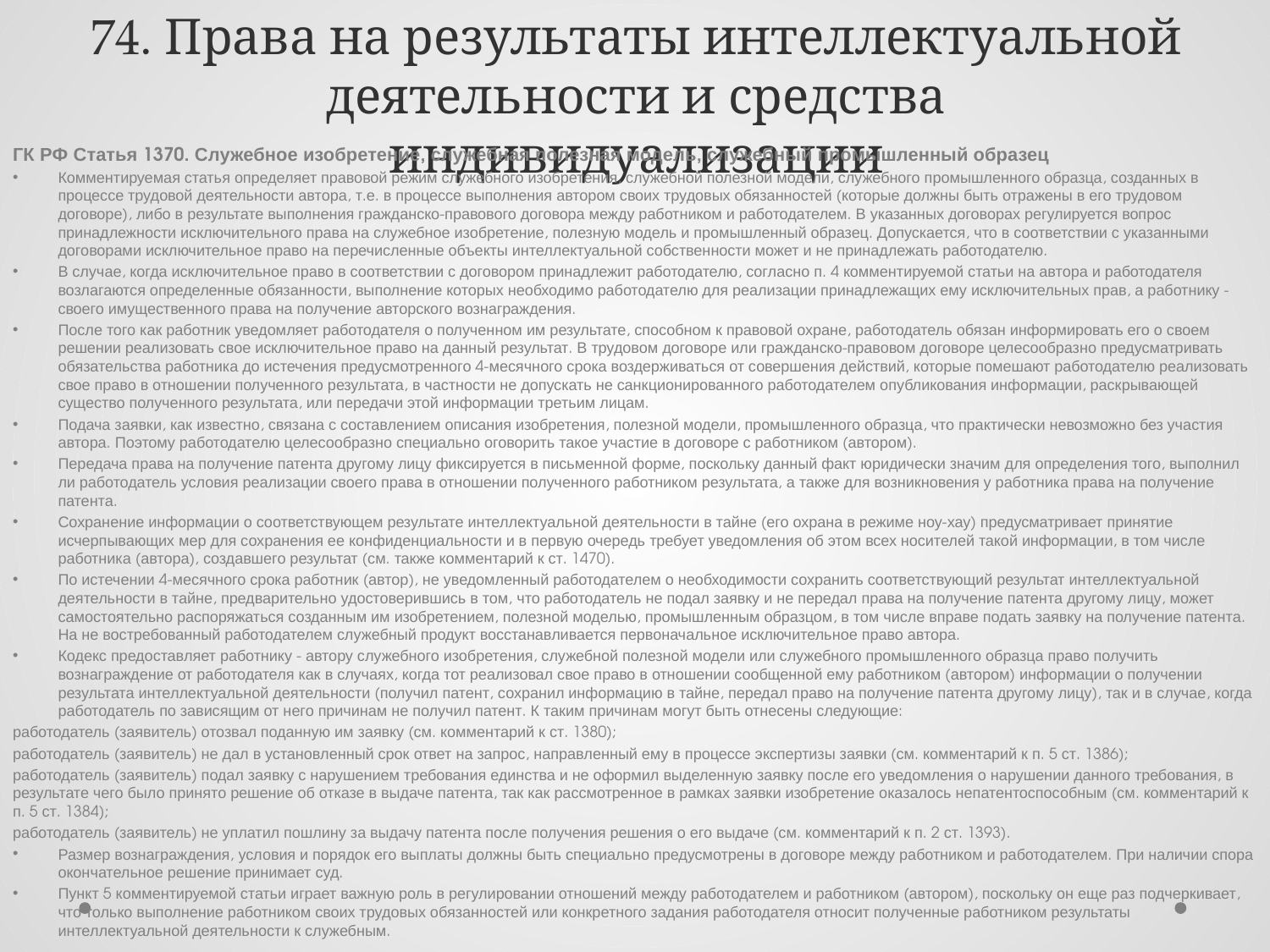

# 74. Права на результаты интеллектуальной деятельности и средства индивидуализации
ГК РФ Статья 1370. Служебное изобретение, служебная полезная модель, служебный промышленный образец
Комментируемая статья определяет правовой режим служебного изобретения, служебной полезной модели, служебного промышленного образца, созданных в процессе трудовой деятельности автора, т.е. в процессе выполнения автором своих трудовых обязанностей (которые должны быть отражены в его трудовом договоре), либо в результате выполнения гражданско-правового договора между работником и работодателем. В указанных договорах регулируется вопрос принадлежности исключительного права на служебное изобретение, полезную модель и промышленный образец. Допускается, что в соответствии с указанными договорами исключительное право на перечисленные объекты интеллектуальной собственности может и не принадлежать работодателю.
В случае, когда исключительное право в соответствии с договором принадлежит работодателю, согласно п. 4 комментируемой статьи на автора и работодателя возлагаются определенные обязанности, выполнение которых необходимо работодателю для реализации принадлежащих ему исключительных прав, а работнику - своего имущественного права на получение авторского вознаграждения.
После того как работник уведомляет работодателя о полученном им результате, способном к правовой охране, работодатель обязан информировать его о своем решении реализовать свое исключительное право на данный результат. В трудовом договоре или гражданско-правовом договоре целесообразно предусматривать обязательства работника до истечения предусмотренного 4-месячного срока воздерживаться от совершения действий, которые помешают работодателю реализовать свое право в отношении полученного результата, в частности не допускать не санкционированного работодателем опубликования информации, раскрывающей существо полученного результата, или передачи этой информации третьим лицам.
Подача заявки, как известно, связана с составлением описания изобретения, полезной модели, промышленного образца, что практически невозможно без участия автора. Поэтому работодателю целесообразно специально оговорить такое участие в договоре с работником (автором).
Передача права на получение патента другому лицу фиксируется в письменной форме, поскольку данный факт юридически значим для определения того, выполнил ли работодатель условия реализации своего права в отношении полученного работником результата, а также для возникновения у работника права на получение патента.
Сохранение информации о соответствующем результате интеллектуальной деятельности в тайне (его охрана в режиме ноу-хау) предусматривает принятие исчерпывающих мер для сохранения ее конфиденциальности и в первую очередь требует уведомления об этом всех носителей такой информации, в том числе работника (автора), создавшего результат (см. также комментарий к ст. 1470).
По истечении 4-месячного срока работник (автор), не уведомленный работодателем о необходимости сохранить соответствующий результат интеллектуальной деятельности в тайне, предварительно удостоверившись в том, что работодатель не подал заявку и не передал права на получение патента другому лицу, может самостоятельно распоряжаться созданным им изобретением, полезной моделью, промышленным образцом, в том числе вправе подать заявку на получение патента. На не востребованный работодателем служебный продукт восстанавливается первоначальное исключительное право автора.
Кодекс предоставляет работнику - автору служебного изобретения, служебной полезной модели или служебного промышленного образца право получить вознаграждение от работодателя как в случаях, когда тот реализовал свое право в отношении сообщенной ему работником (автором) информации о получении результата интеллектуальной деятельности (получил патент, сохранил информацию в тайне, передал право на получение патента другому лицу), так и в случае, когда работодатель по зависящим от него причинам не получил патент. К таким причинам могут быть отнесены следующие:
работодатель (заявитель) отозвал поданную им заявку (см. комментарий к ст. 1380);
работодатель (заявитель) не дал в установленный срок ответ на запрос, направленный ему в процессе экспертизы заявки (см. комментарий к п. 5 ст. 1386);
работодатель (заявитель) подал заявку с нарушением требования единства и не оформил выделенную заявку после его уведомления о нарушении данного требования, в результате чего было принято решение об отказе в выдаче патента, так как рассмотренное в рамках заявки изобретение оказалось непатентоспособным (см. комментарий к п. 5 ст. 1384);
работодатель (заявитель) не уплатил пошлину за выдачу патента после получения решения о его выдаче (см. комментарий к п. 2 ст. 1393).
Размер вознаграждения, условия и порядок его выплаты должны быть специально предусмотрены в договоре между работником и работодателем. При наличии спора окончательное решение принимает суд.
Пункт 5 комментируемой статьи играет важную роль в регулировании отношений между работодателем и работником (автором), поскольку он еще раз подчеркивает, что только выполнение работником своих трудовых обязанностей или конкретного задания работодателя относит полученные работником результаты интеллектуальной деятельности к служебным.